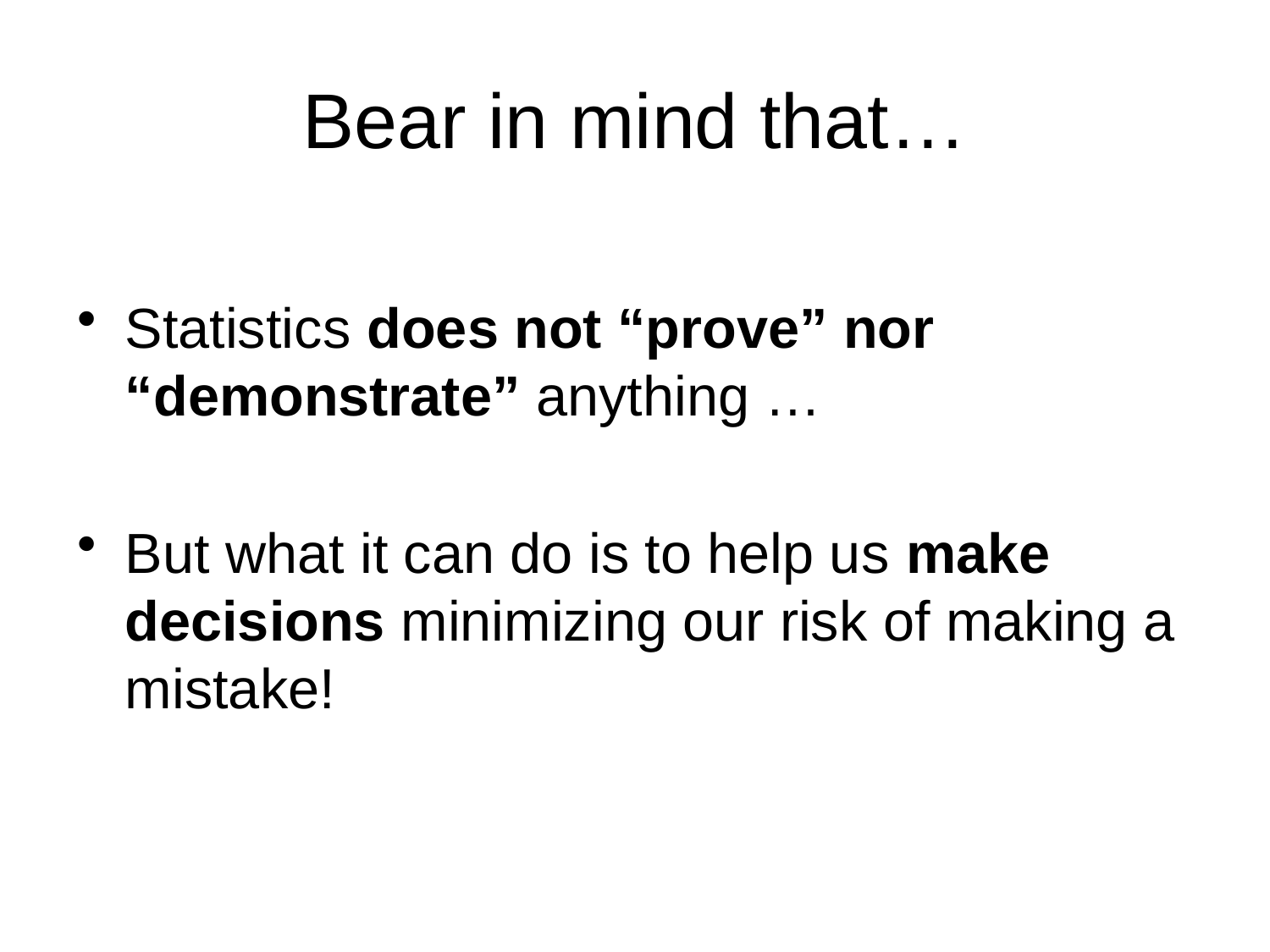

# Bear in mind that…

Statistics does not “prove” nor “demonstrate” anything …

But what it can do is to help us make decisions minimizing our risk of making a mistake!